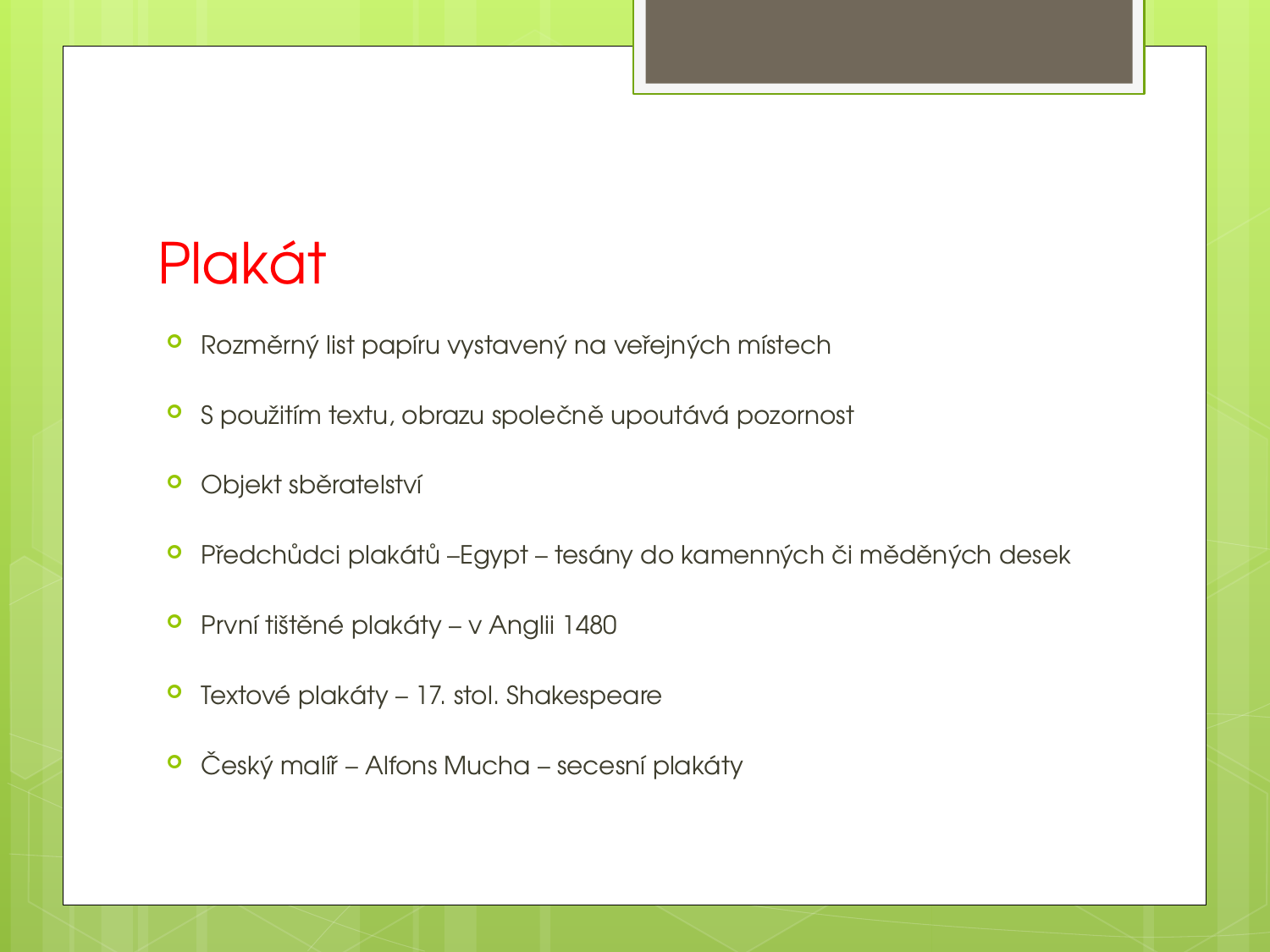

# Plakát
Rozměrný list papíru vystavený na veřejných místech

S použitím textu, obrazu společně upoutává pozornost

Objekt sběratelství

Předchůdci plakátů –Egypt – tesány do kamenných či měděných desek

První tištěné plakáty – v Anglii 1480

Textové plakáty – 17. stol. Shakespeare

Český malíř – Alfons Mucha – secesní plakáty